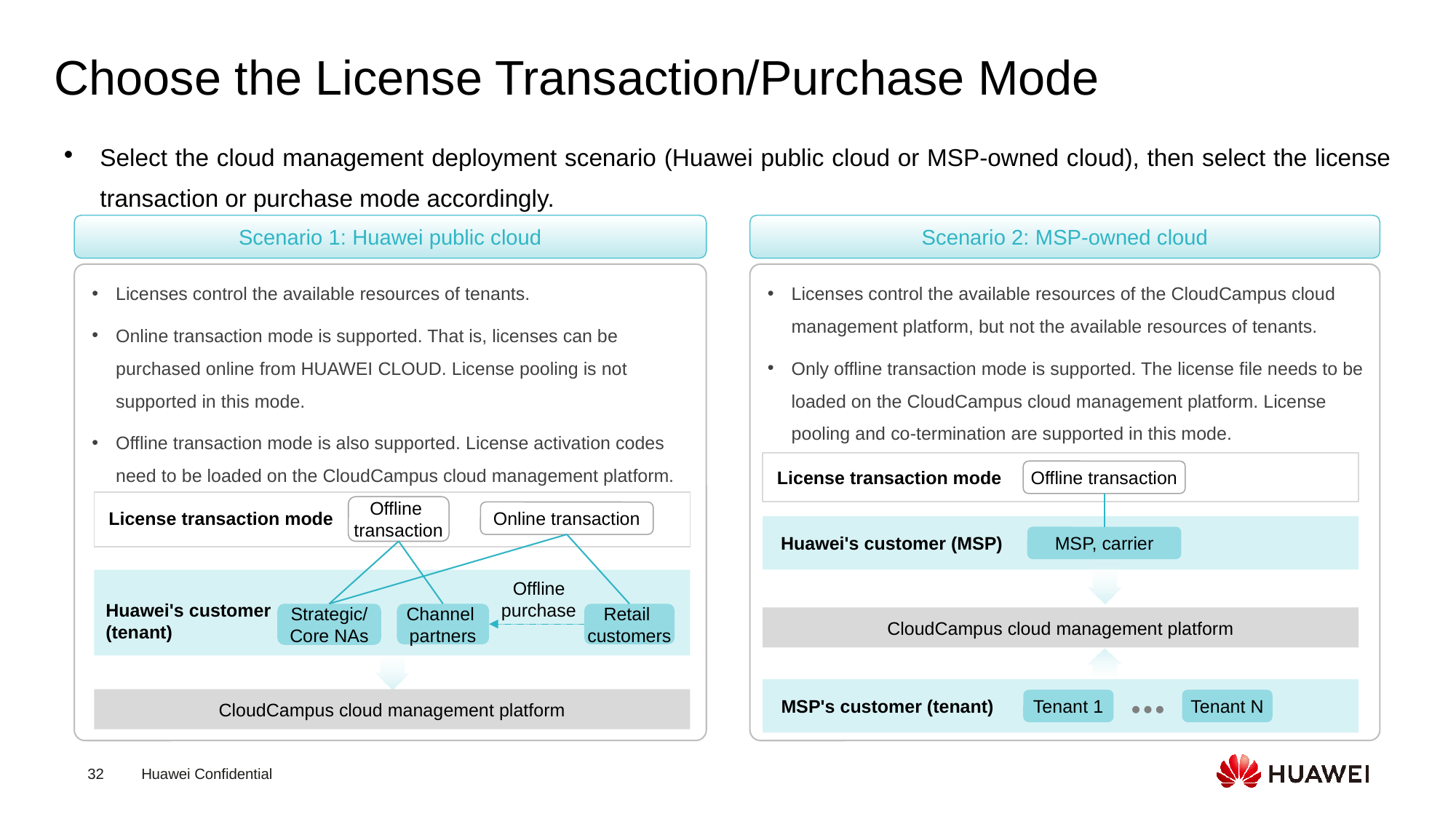

# Choose the License Transaction/Purchase Mode
Select the cloud management deployment scenario (Huawei public cloud or MSP-owned cloud), then select the license transaction or purchase mode accordingly.

Scenario 1: Huawei public cloud
Scenario 2: MSP-owned cloud
Licenses control the available resources of tenants.
Online transaction mode is supported. That is, licenses can be purchased online from HUAWEI CLOUD. License pooling is not supported in this mode.
Offline transaction mode is also supported. License activation codes need to be loaded on the CloudCampus cloud management platform. License pooling and co-termination are supported in this mode.
Licenses control the available resources of the CloudCampus cloud management platform, but not the available resources of tenants.
Only offline transaction mode is supported. The license file needs to be loaded on the CloudCampus cloud management platform. License pooling and co-termination are supported in this mode.

License transaction mode
Offline transaction

Offline
transaction
License transaction mode
Online transaction

Huawei's customer (MSP)
MSP, carrier

Offline purchase
Huawei's customer (tenant)
Strategic/
Core NAs
Channel
partners
Retail
customers
CloudCampus cloud management platform

CloudCampus cloud management platform
MSP's customer (tenant)
Tenant 1
Tenant N